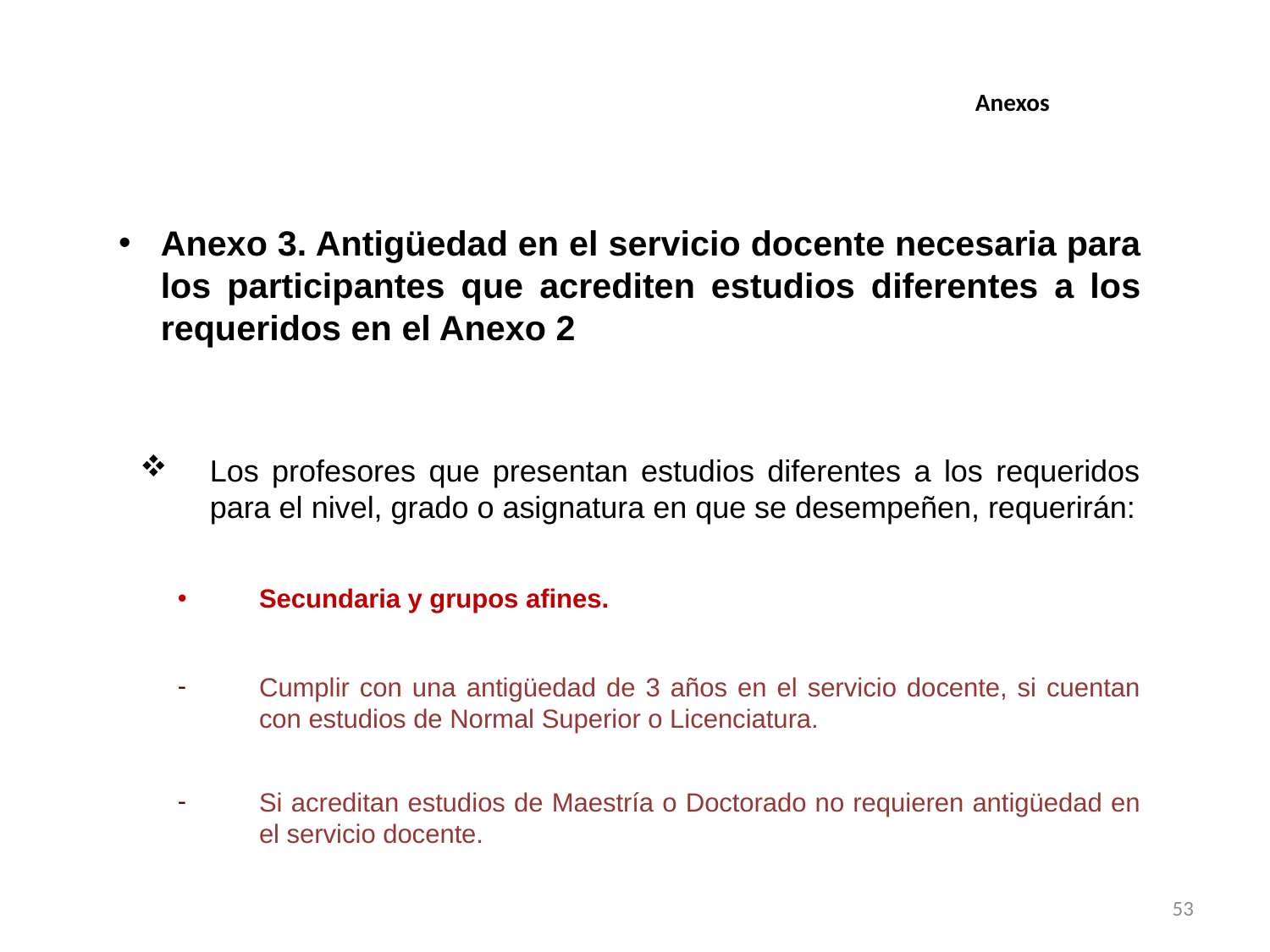

Anexos

Anexo 3. Antigüedad en el servicio docente necesaria para los participantes que acrediten estudios diferentes a los requeridos en el Anexo 2

Los profesores que presentan estudios diferentes a los requeridos para el nivel, grado o asignatura en que se desempeñen, requerirán:

Secundaria y grupos afines.

Cumplir con una antigüedad de 3 años en el servicio docente, si cuentan con estudios de Normal Superior o Licenciatura.

Si acreditan estudios de Maestría o Doctorado no requieren antigüedad en el servicio docente.

53